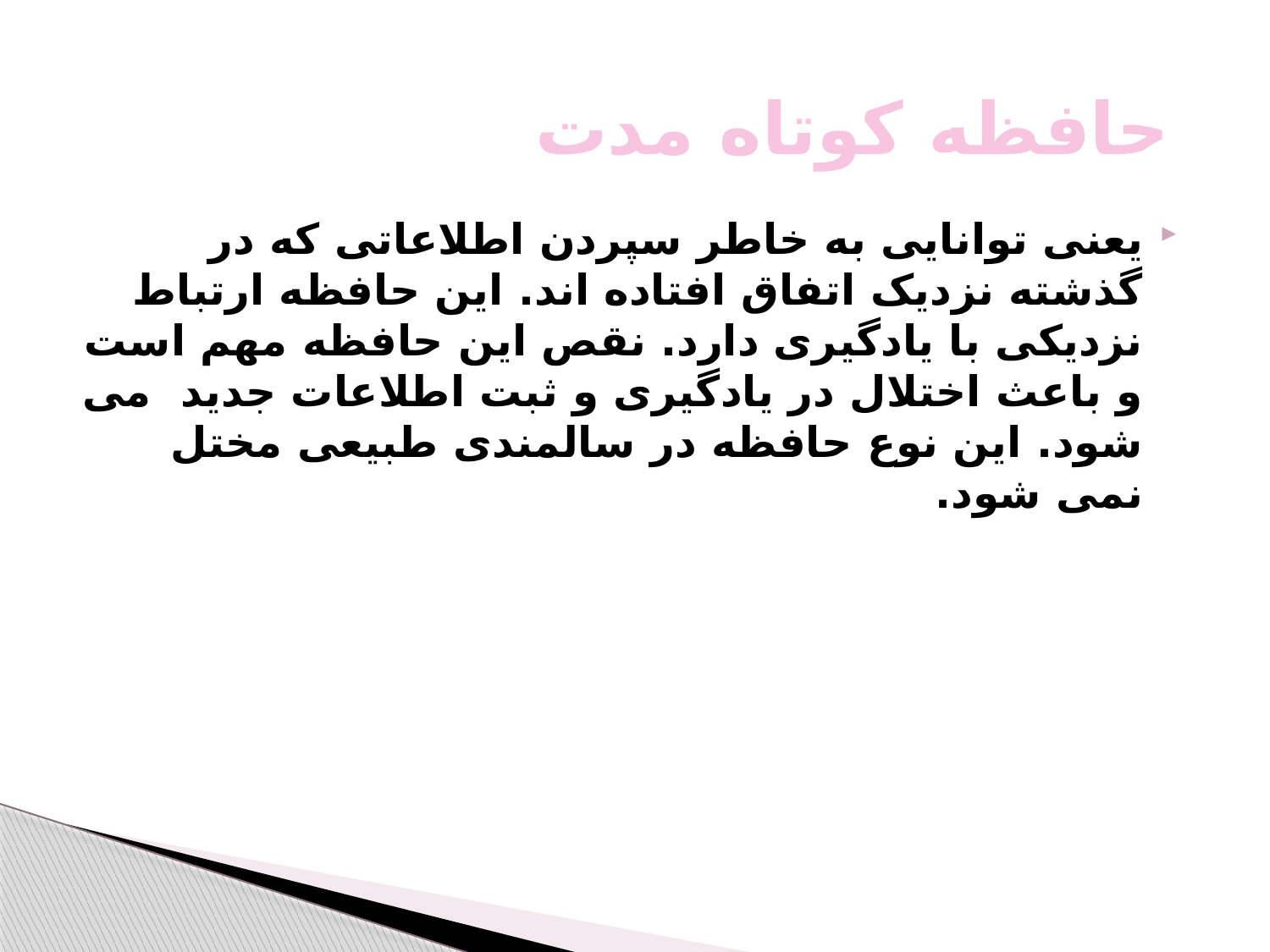

# حافظه کوتاه مدت
یعنی توانایی به خاطر سپردن اطلاعاتی که در گذشته نزدیک اتفاق افتاده اند. این حافظه ارتباط نزدیکی با یادگیری دارد. نقص این حافظه مهم است و باعث اختلال در یادگیری و ثبت اطلاعات جدید  می شود. این نوع حافظه در سالمندی طبیعی مختل  نمی شود.